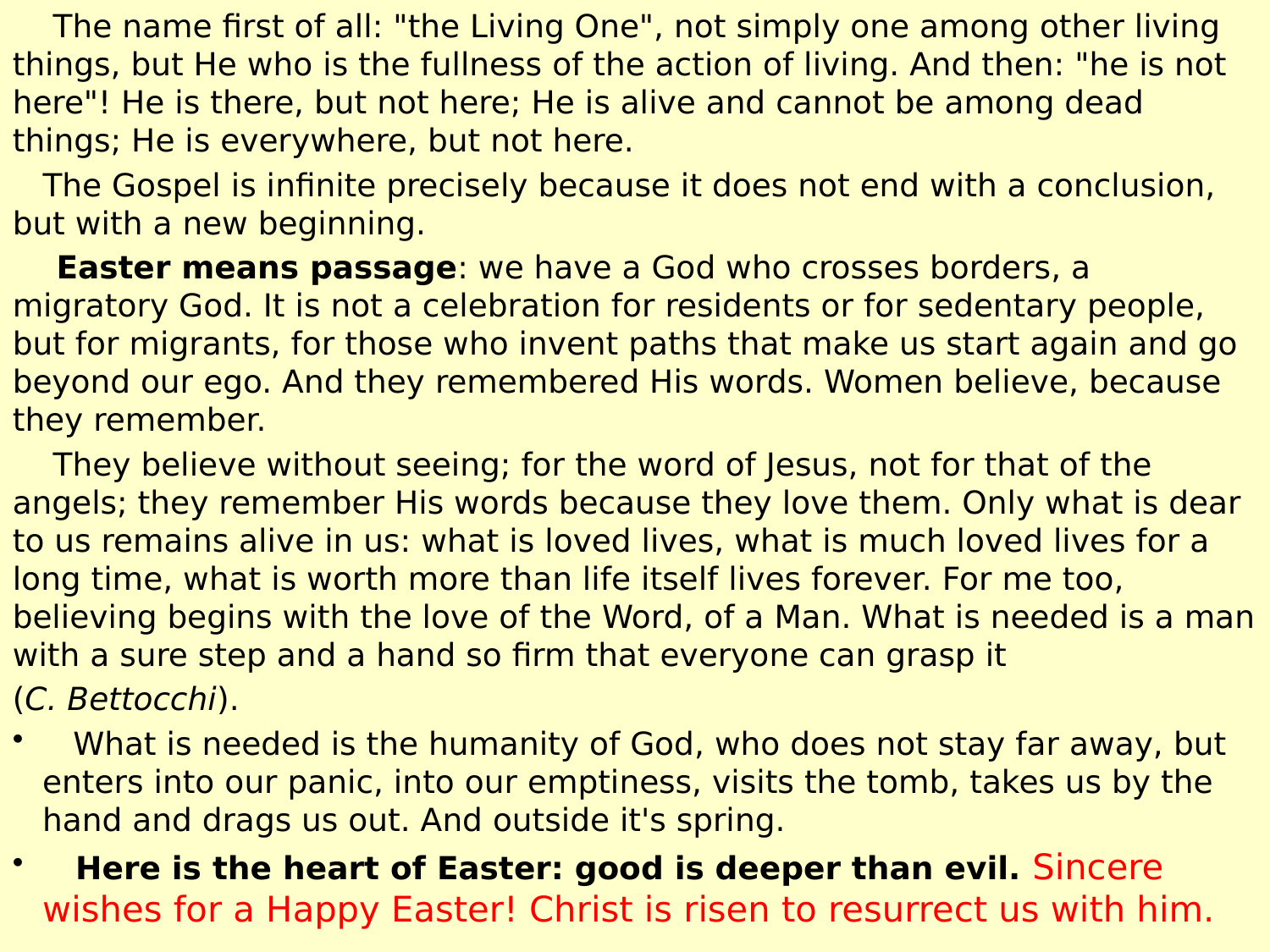

The name first of all: "the Living One", not simply one among other living things, but He who is the fullness of the action of living. And then: "he is not here"! He is there, but not here; He is alive and cannot be among dead things; He is everywhere, but not here.
   The Gospel is infinite precisely because it does not end with a conclusion, but with a new beginning.
    Easter means passage: we have a God who crosses borders, a migratory God. It is not a celebration for residents or for sedentary people, but for migrants, for those who invent paths that make us start again and go beyond our ego. And they remembered His words. Women believe, because they remember.
    They believe without seeing; for the word of Jesus, not for that of the angels; they remember His words because they love them. Only what is dear to us remains alive in us: what is loved lives, what is much loved lives for a long time, what is worth more than life itself lives forever. For me too, believing begins with the love of the Word, of a Man. What is needed is a man with a sure step and a hand so firm that everyone can grasp it
(C. Bettocchi).
   What is needed is the humanity of God, who does not stay far away, but enters into our panic, into our emptiness, visits the tomb, takes us by the hand and drags us out. And outside it's spring.
   Here is the heart of Easter: good is deeper than evil. Sincere wishes for a Happy Easter! Christ is risen to resurrect us with him.